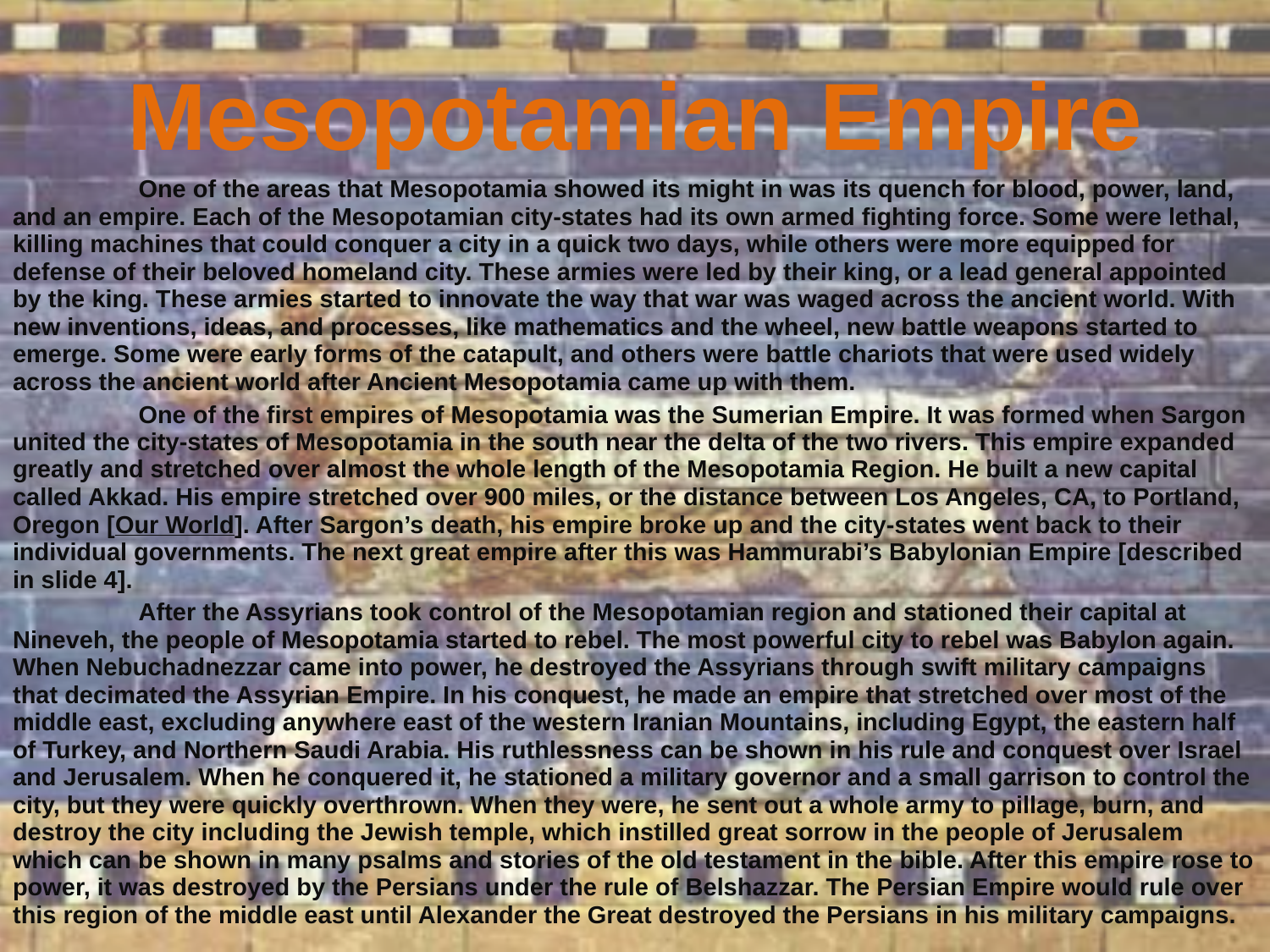

# Mesopotamian Empire
	One of the areas that Mesopotamia showed its might in was its quench for blood, power, land, and an empire. Each of the Mesopotamian city-states had its own armed fighting force. Some were lethal, killing machines that could conquer a city in a quick two days, while others were more equipped for defense of their beloved homeland city. These armies were led by their king, or a lead general appointed by the king. These armies started to innovate the way that war was waged across the ancient world. With new inventions, ideas, and processes, like mathematics and the wheel, new battle weapons started to emerge. Some were early forms of the catapult, and others were battle chariots that were used widely across the ancient world after Ancient Mesopotamia came up with them.
	One of the first empires of Mesopotamia was the Sumerian Empire. It was formed when Sargon united the city-states of Mesopotamia in the south near the delta of the two rivers. This empire expanded greatly and stretched over almost the whole length of the Mesopotamia Region. He built a new capital called Akkad. His empire stretched over 900 miles, or the distance between Los Angeles, CA, to Portland, Oregon [Our World]. After Sargon’s death, his empire broke up and the city-states went back to their individual governments. The next great empire after this was Hammurabi’s Babylonian Empire [described in slide 4].
	After the Assyrians took control of the Mesopotamian region and stationed their capital at Nineveh, the people of Mesopotamia started to rebel. The most powerful city to rebel was Babylon again. When Nebuchadnezzar came into power, he destroyed the Assyrians through swift military campaigns that decimated the Assyrian Empire. In his conquest, he made an empire that stretched over most of the middle east, excluding anywhere east of the western Iranian Mountains, including Egypt, the eastern half of Turkey, and Northern Saudi Arabia. His ruthlessness can be shown in his rule and conquest over Israel and Jerusalem. When he conquered it, he stationed a military governor and a small garrison to control the city, but they were quickly overthrown. When they were, he sent out a whole army to pillage, burn, and destroy the city including the Jewish temple, which instilled great sorrow in the people of Jerusalem which can be shown in many psalms and stories of the old testament in the bible. After this empire rose to power, it was destroyed by the Persians under the rule of Belshazzar. The Persian Empire would rule over this region of the middle east until Alexander the Great destroyed the Persians in his military campaigns.